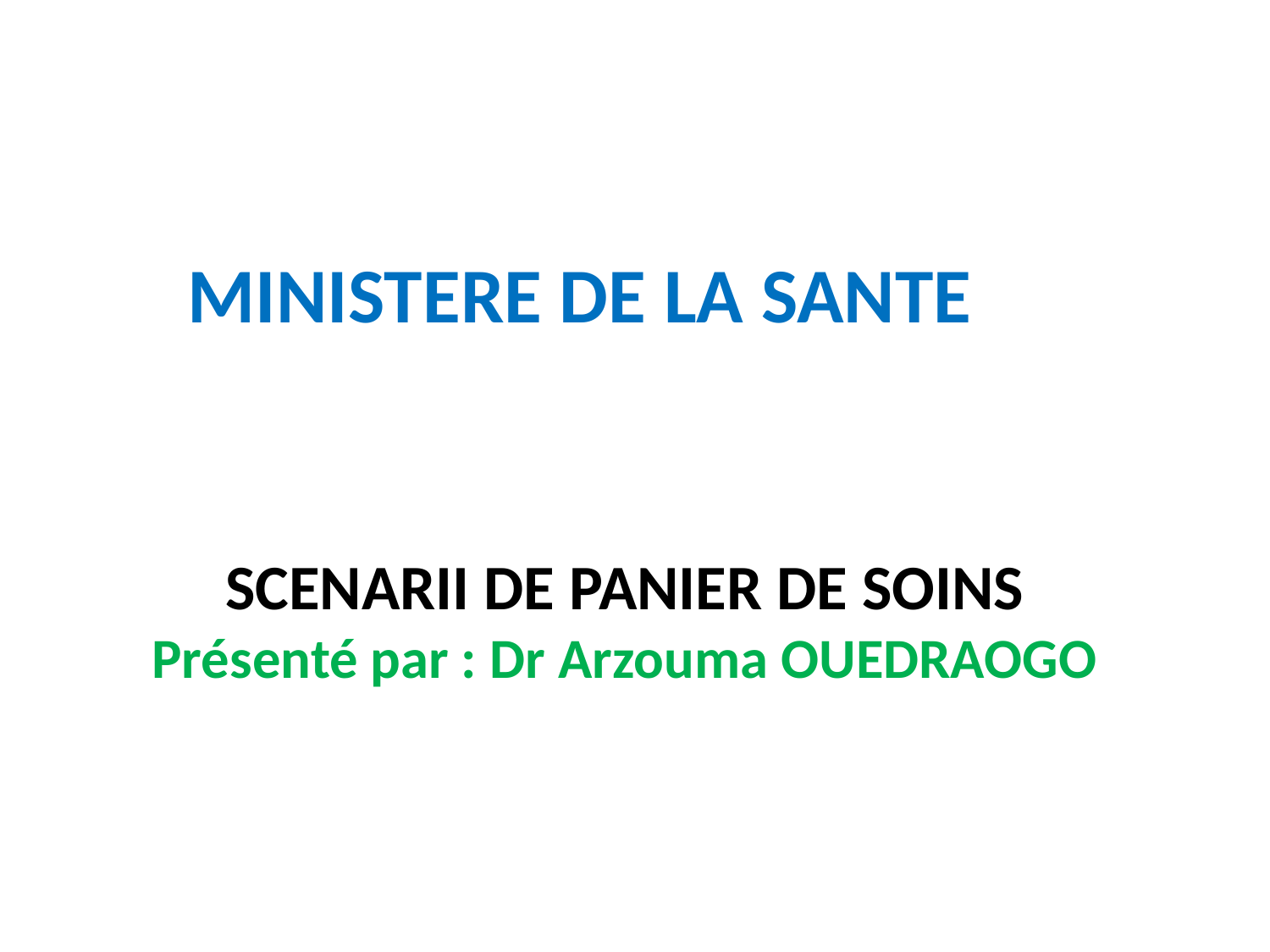

# MINISTERE DE LA SANTE
SCENARII DE PANIER DE SOINS
Présenté par : Dr Arzouma OUEDRAOGO